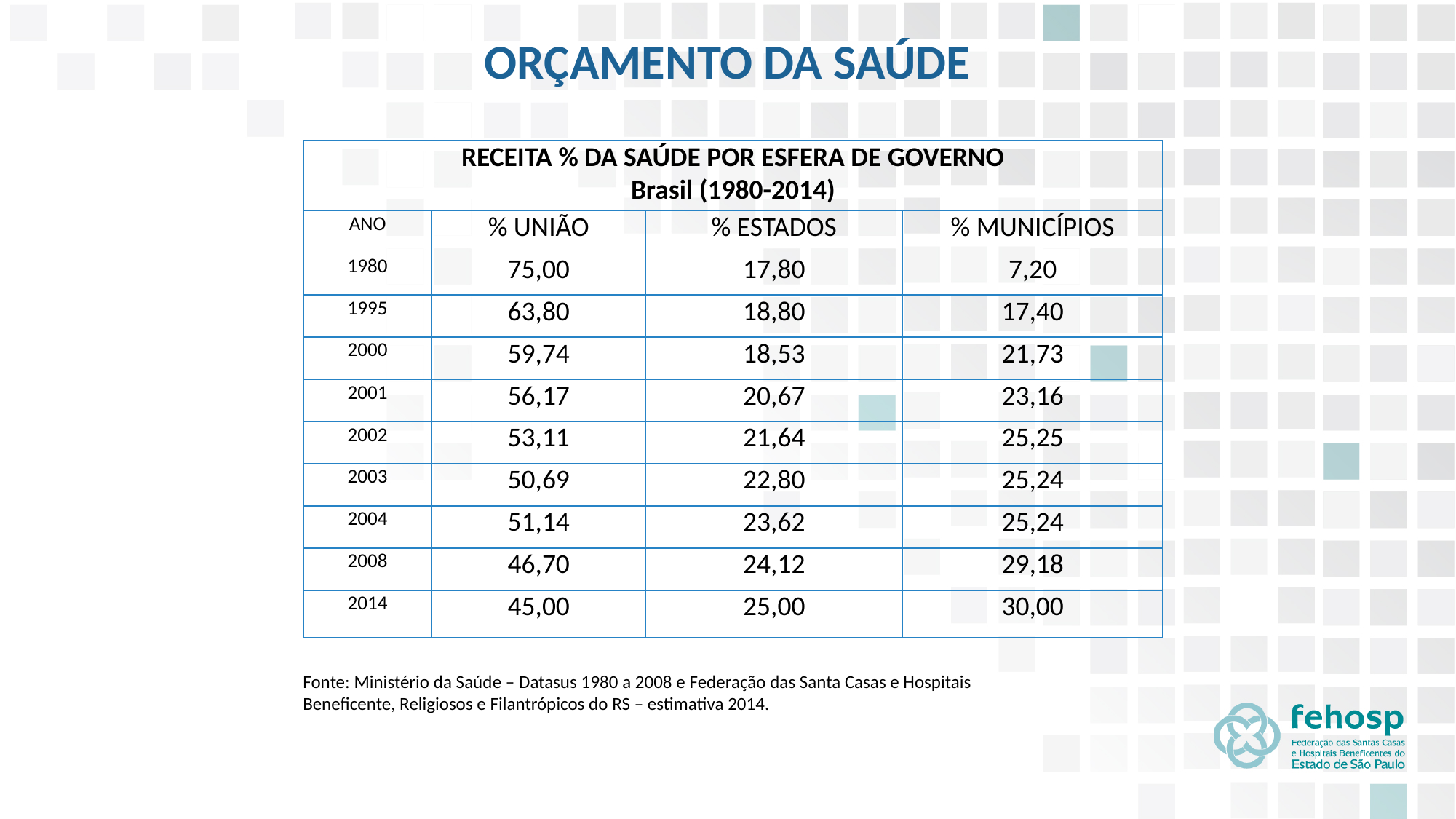

ORÇAMENTO DA SAÚDE
| RECEITA % DA SAÚDE POR ESFERA DE GOVERNO Brasil (1980-2014) |  |  |  |
| --- | --- | --- | --- |
| ANO | % UNIÃO | % ESTADOS | % MUNICÍPIOS |
| 1980 | 75,00 | 17,80 | 7,20 |
| 1995 | 63,80 | 18,80 | 17,40 |
| 2000 | 59,74 | 18,53 | 21,73 |
| 2001 | 56,17 | 20,67 | 23,16 |
| 2002 | 53,11 | 21,64 | 25,25 |
| 2003 | 50,69 | 22,80 | 25,24 |
| 2004 | 51,14 | 23,62 | 25,24 |
| 2008 | 46,70 | 24,12 | 29,18 |
| 2014 | 45,00 | 25,00 | 30,00 |
Fonte: Ministério da Saúde – Datasus 1980 a 2008 e Federação das Santa Casas e Hospitais
Beneficente, Religiosos e Filantrópicos do RS – estimativa 2014.